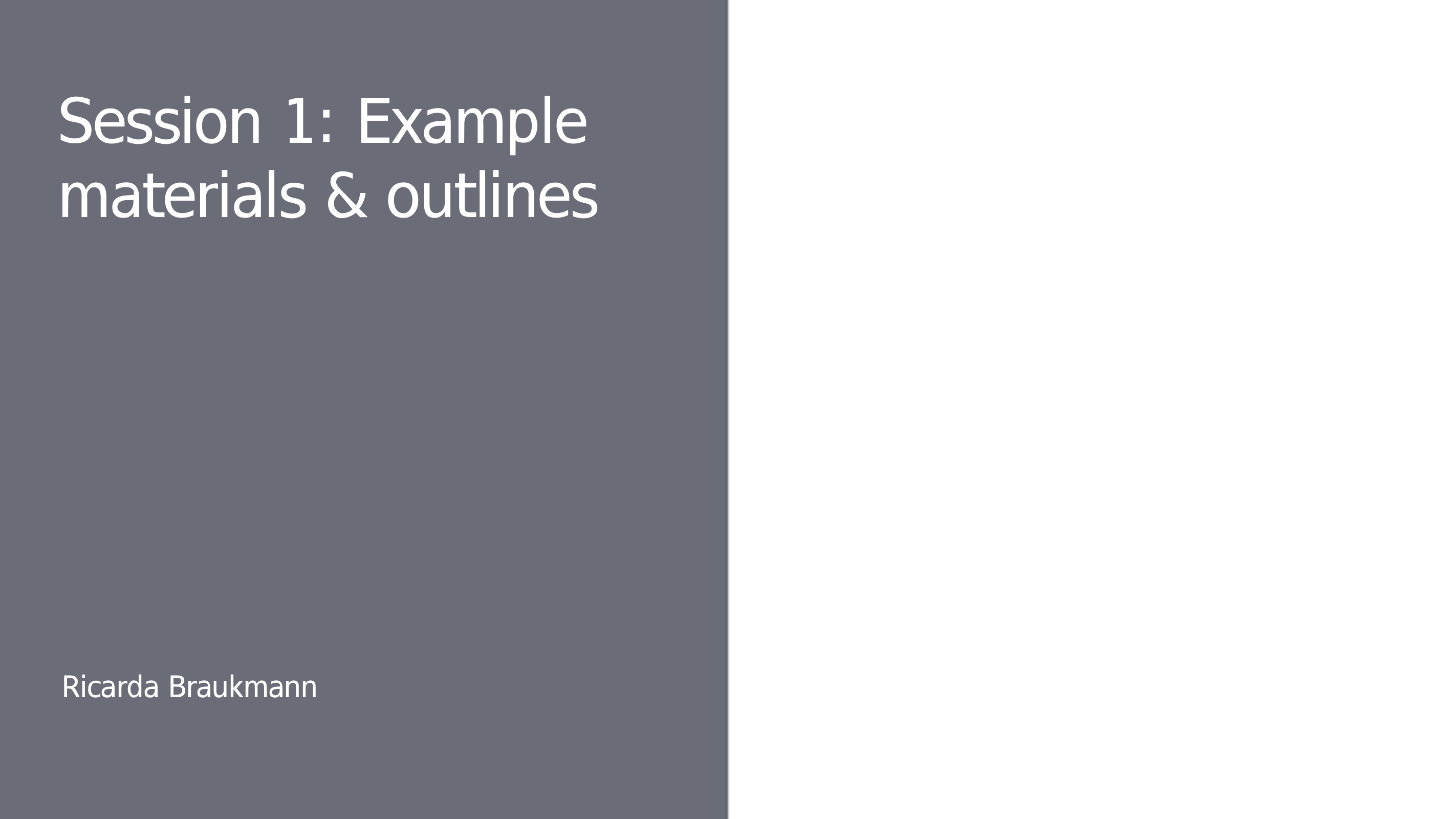

# Session 1: Example materials & outlines
Ricarda Braukmann
31